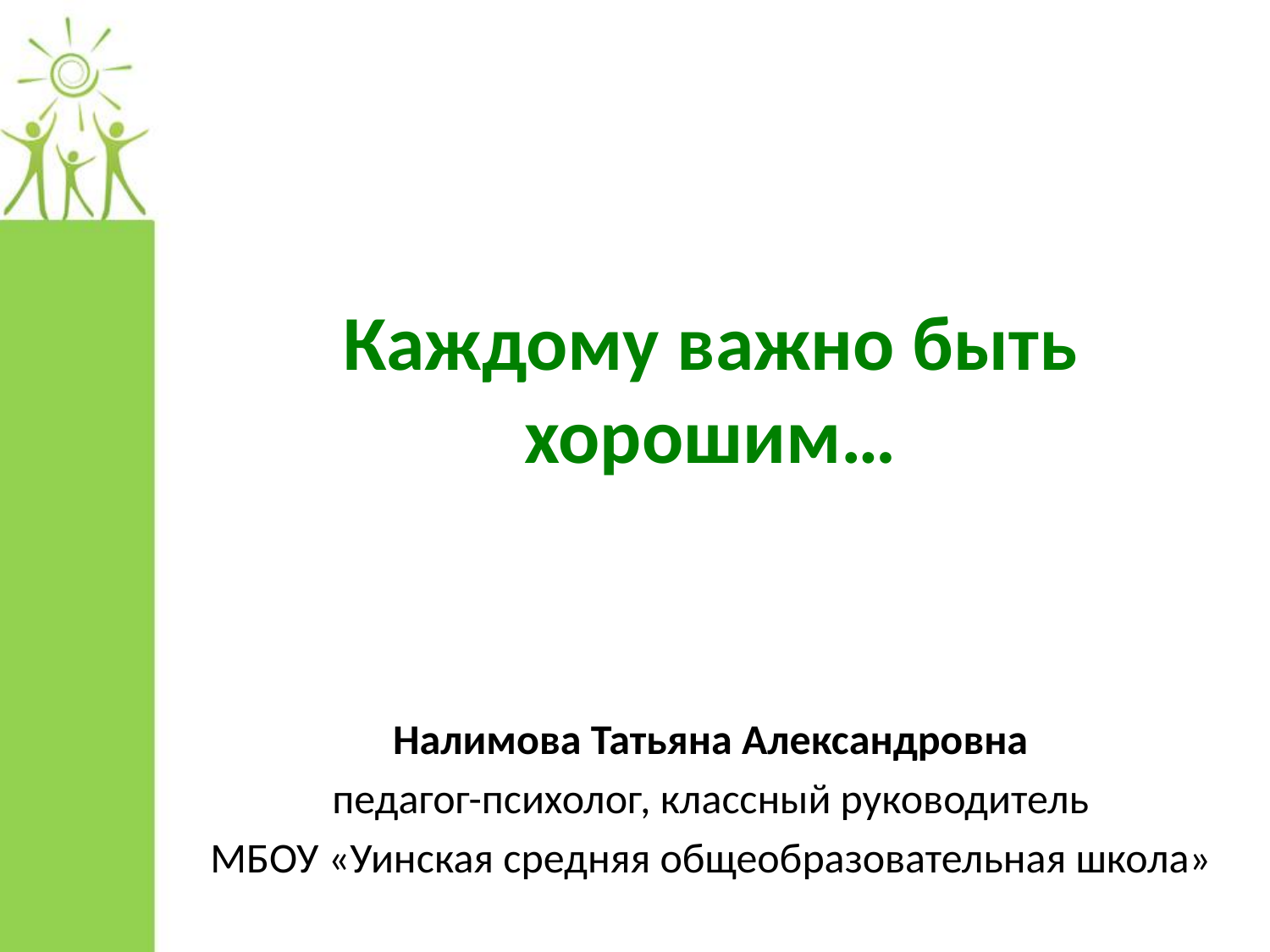

Каждому важно быть хорошим…
Налимова Татьяна Александровна
педагог-психолог, классный руководитель
МБОУ «Уинская средняя общеобразовательная школа»